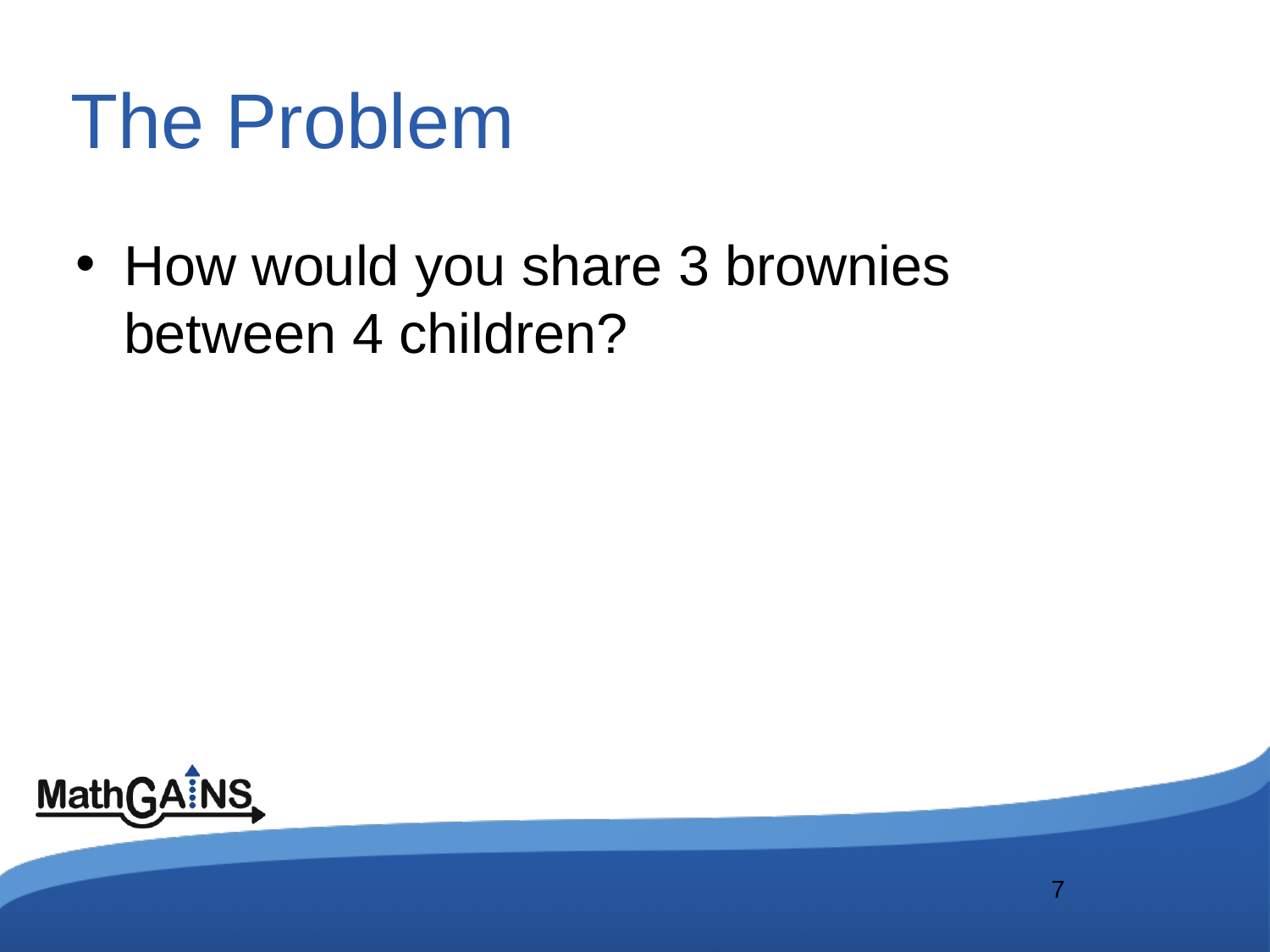

# The Problem
How would you share 3 brownies between 4 children?

7